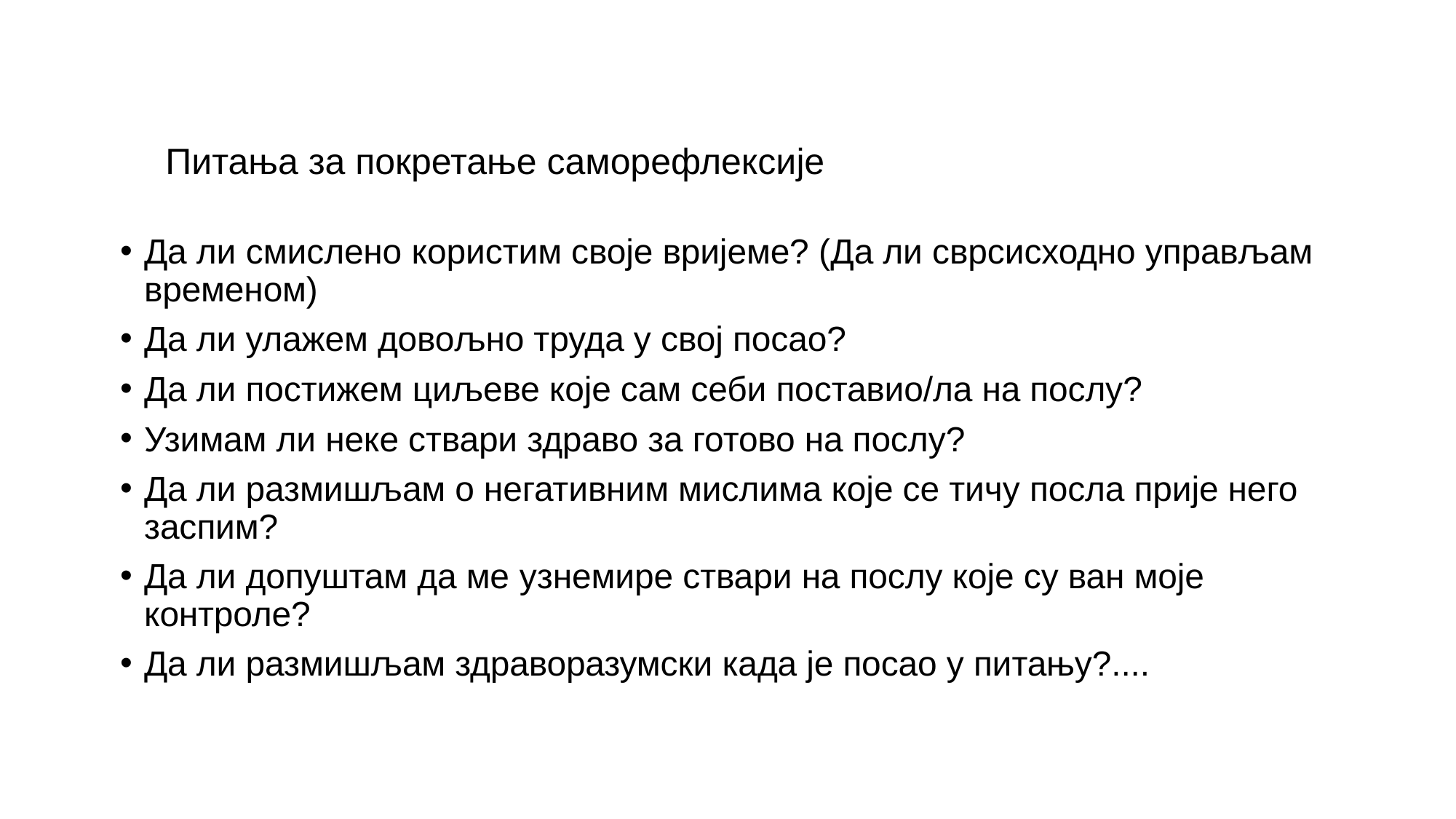

# Питања за покретање саморефлексије
Да ли смислено користим своје вријеме? (Да ли сврсисходно управљам временом)
Да ли улажем довољно труда у свој посао?
Да ли постижем циљеве које сам себи поставио/ла на послу?
Узимам ли неке ствари здраво за готово на послу?
Да ли размишљам о негативним мислима које се тичу посла прије него заспим?
Да ли допуштам да ме узнемире ствари на послу које су ван моје контроле?
Да ли размишљам здраворазумски када је посао у питању?....